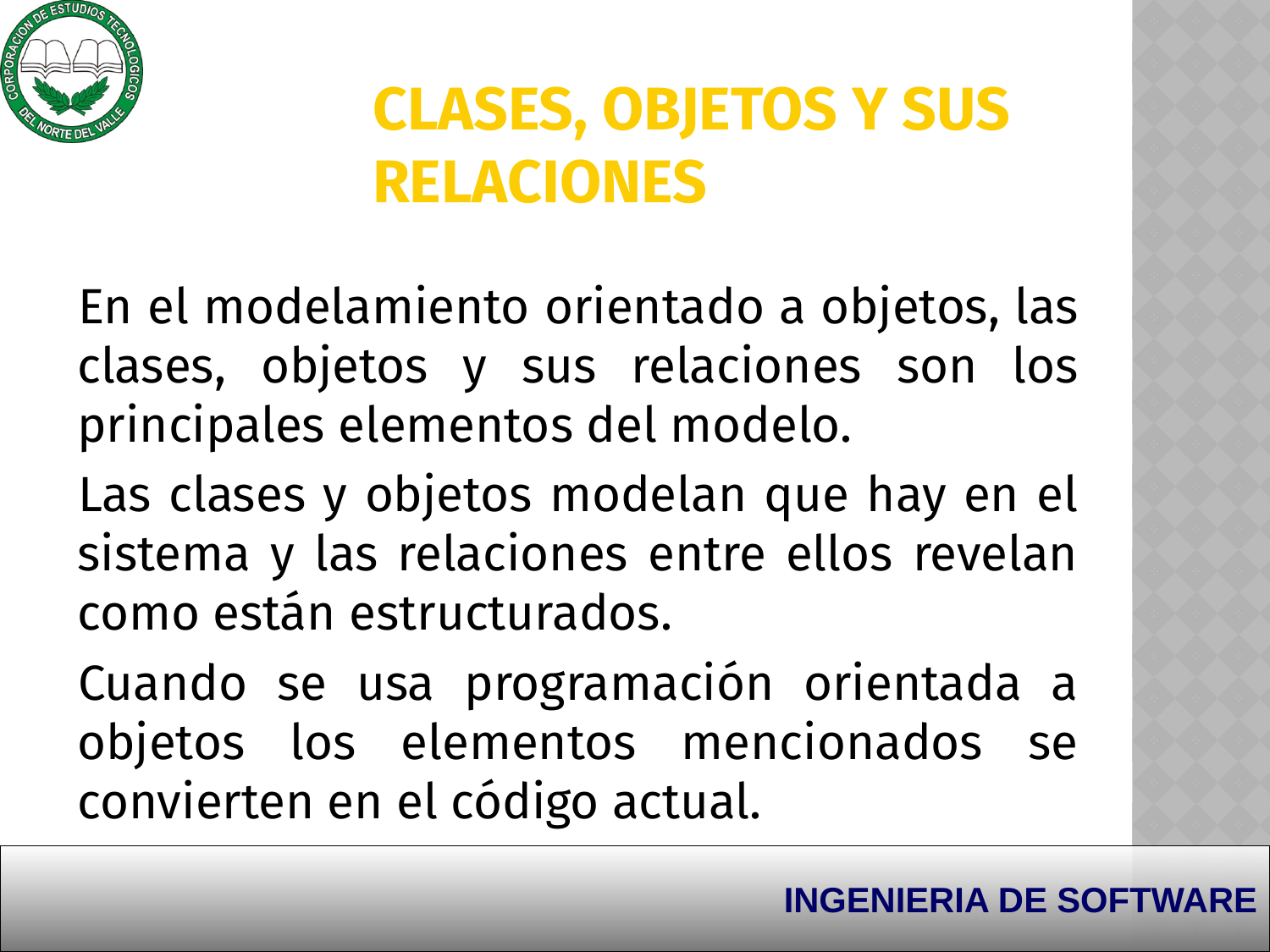

# Clases, objetos y sus relaciones
En el modelamiento orientado a objetos, las clases, objetos y sus relaciones son los principales elementos del modelo.
Las clases y objetos modelan que hay en el sistema y las relaciones entre ellos revelan como están estructurados.
Cuando se usa programación orientada a objetos los elementos mencionados se convierten en el código actual.